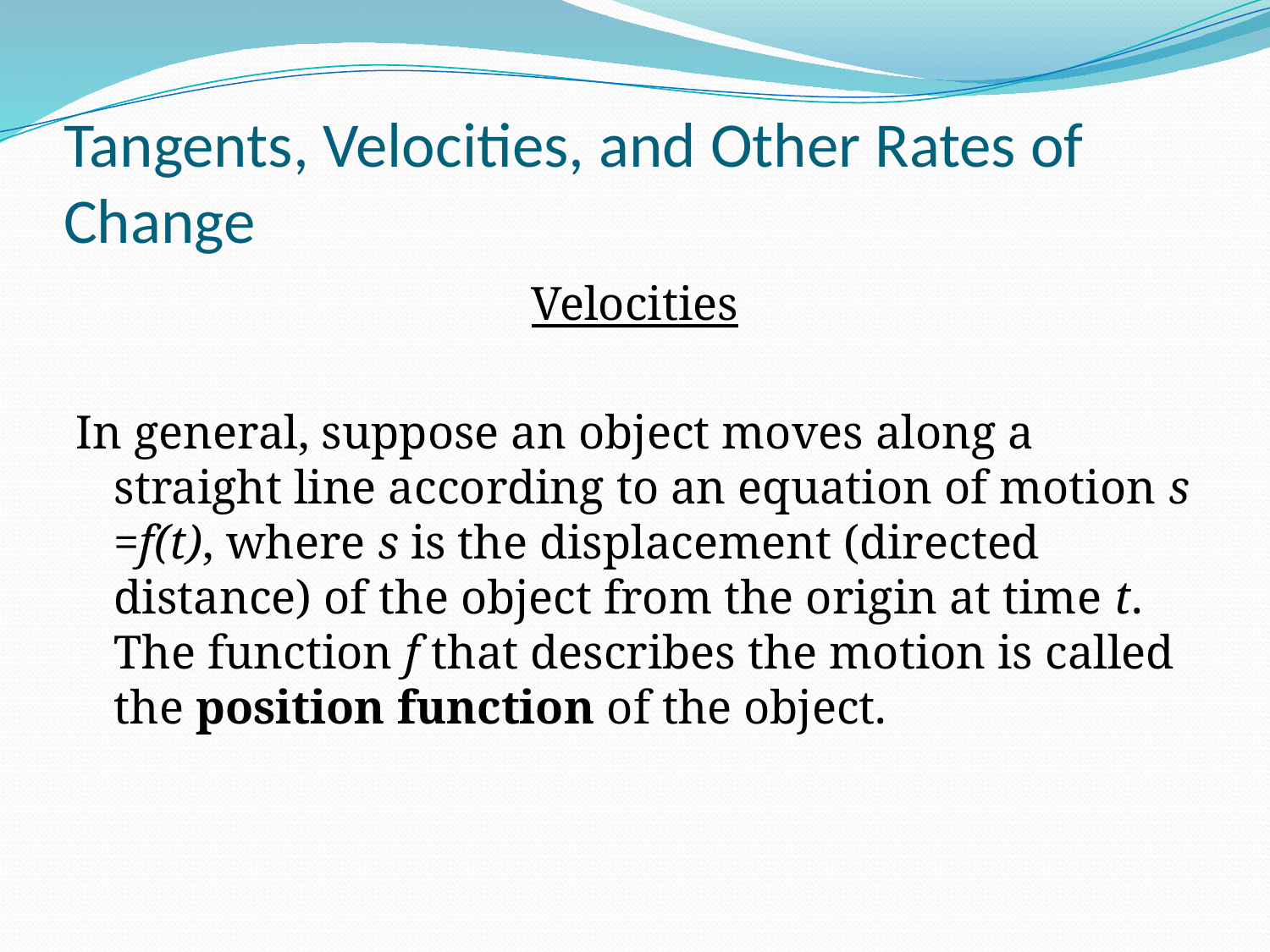

# Tangents, Velocities, and Other Rates of Change
Velocities

In general, suppose an object moves along a straight line according to an equation of motion s =f(t), where s is the displacement (directed distance) of the object from the origin at time t.  The function f that describes the motion is called the position function of the object.